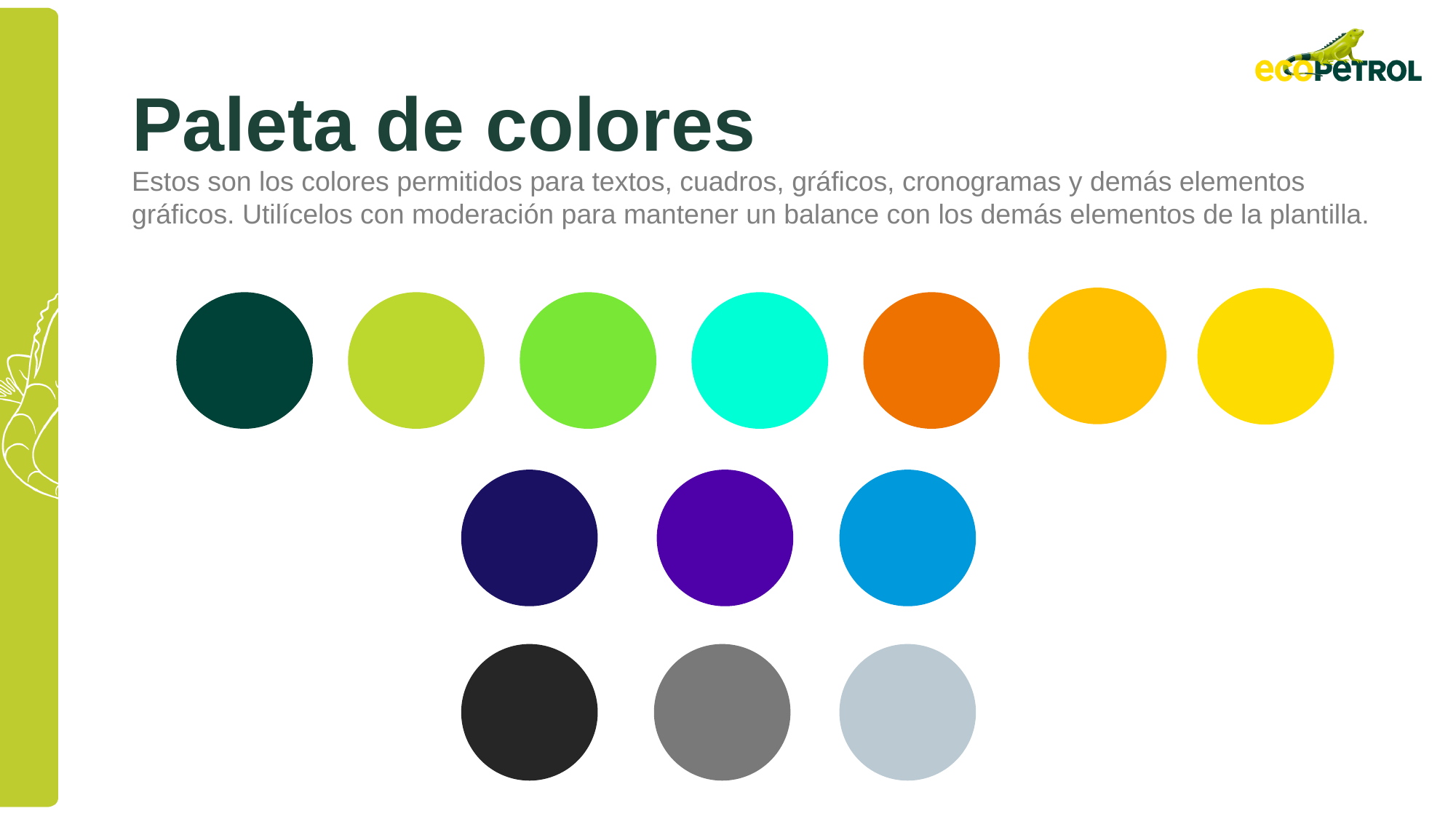

Paleta de colores
Estos son los colores permitidos para textos, cuadros, gráficos, cronogramas y demás elementos gráficos. Utilícelos con moderación para mantener un balance con los demás elementos de la plantilla.